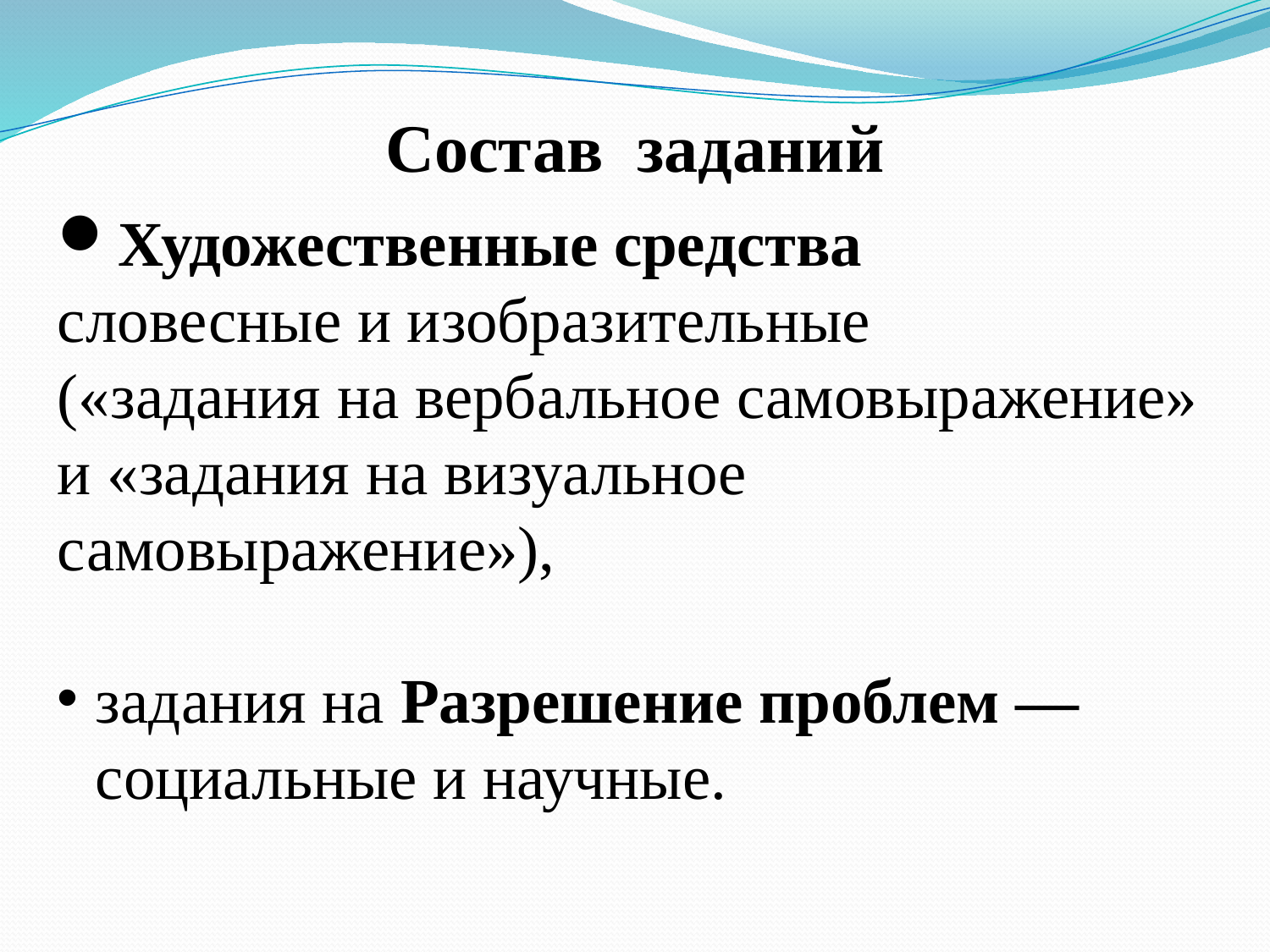

# Состав  заданий
Художественные средства
словесные и изобразительные
(«задания на вербальное самовыражение» и «задания на визуальное самовыражение»),

задания на Разрешение проблем — социальные и научные.